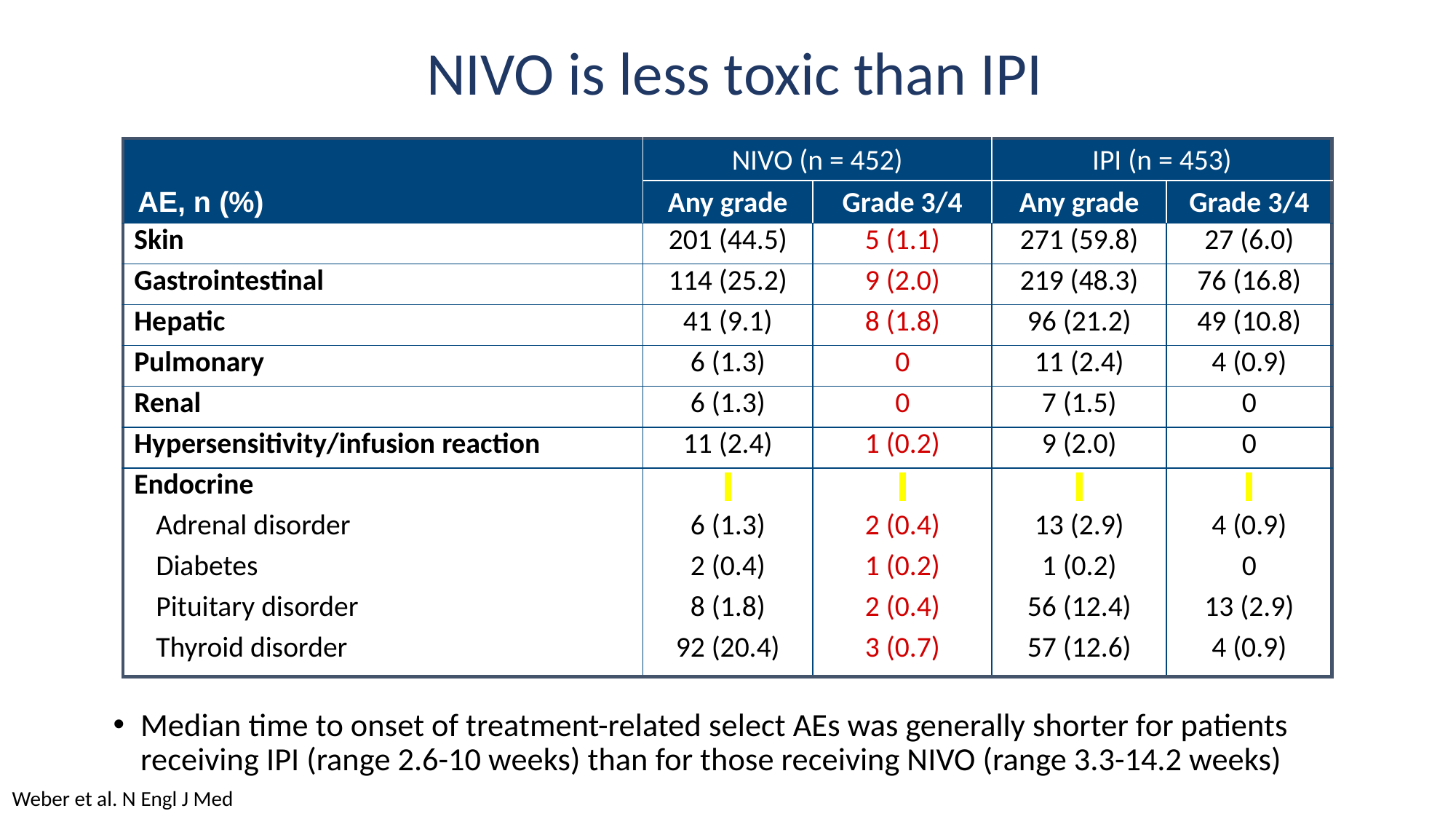

# NIVO is less toxic than IPI
| AE, n (%) | NIVO (n = 452) |  | IPI (n = 453) |  |
| --- | --- | --- | --- | --- |
|  | Any grade | Grade 3/4 | Any grade | Grade 3/4 |
| Skin | 201 (44.5) | 5 (1.1) | 271 (59.8) | 27 (6.0) |
| Gastrointestinal | 114 (25.2) | 9 (2.0) | 219 (48.3) | 76 (16.8) |
| Hepatic | 41 (9.1) | 8 (1.8) | 96 (21.2) | 49 (10.8) |
| Pulmonary | 6 (1.3) | 0 | 11 (2.4) | 4 (0.9) |
| Renal | 6 (1.3) | 0 | 7 (1.5) | 0 |
| Hypersensitivity/infusion reaction | 11 (2.4) | 1 (0.2) | 9 (2.0) | 0 |
| Endocrine |  |  |  |  |
| Adrenal disorder | 6 (1.3) | 2 (0.4) | 13 (2.9) | 4 (0.9) |
| Diabetes | 2 (0.4) | 1 (0.2) | 1 (0.2) | 0 |
| Pituitary disorder | 8 (1.8) | 2 (0.4) | 56 (12.4) | 13 (2.9) |
| Thyroid disorder | 92 (20.4) | 3 (0.7) | 57 (12.6) | 4 (0.9) |
Median time to onset of treatment-related select AEs was generally shorter for patients receiving IPI (range 2.6-10 weeks) than for those receiving NIVO (range 3.3-14.2 weeks)
Weber et al. N Engl J Med